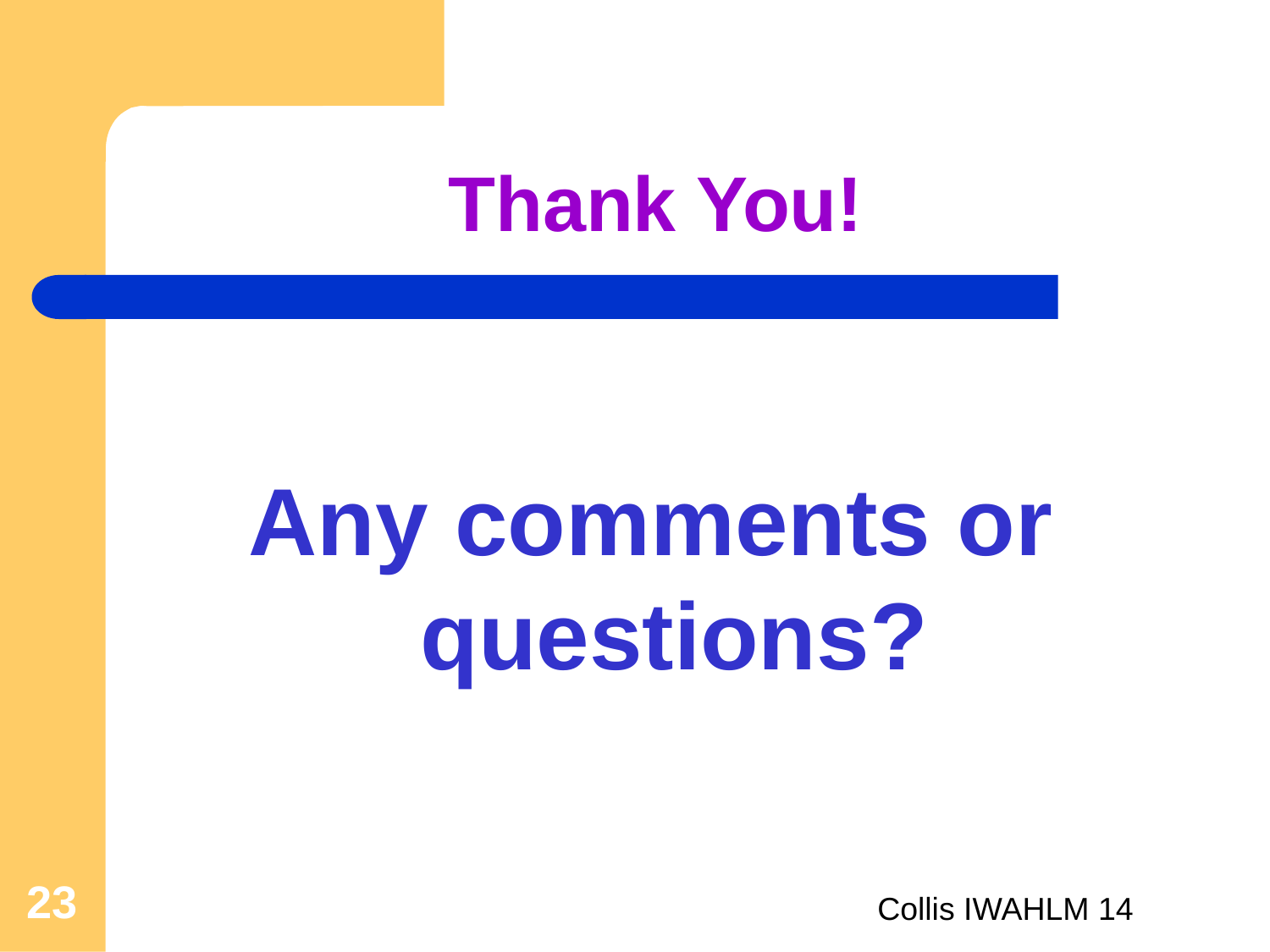

Thank You!

Any comments or questions?

23
Collis IWAHLM 14